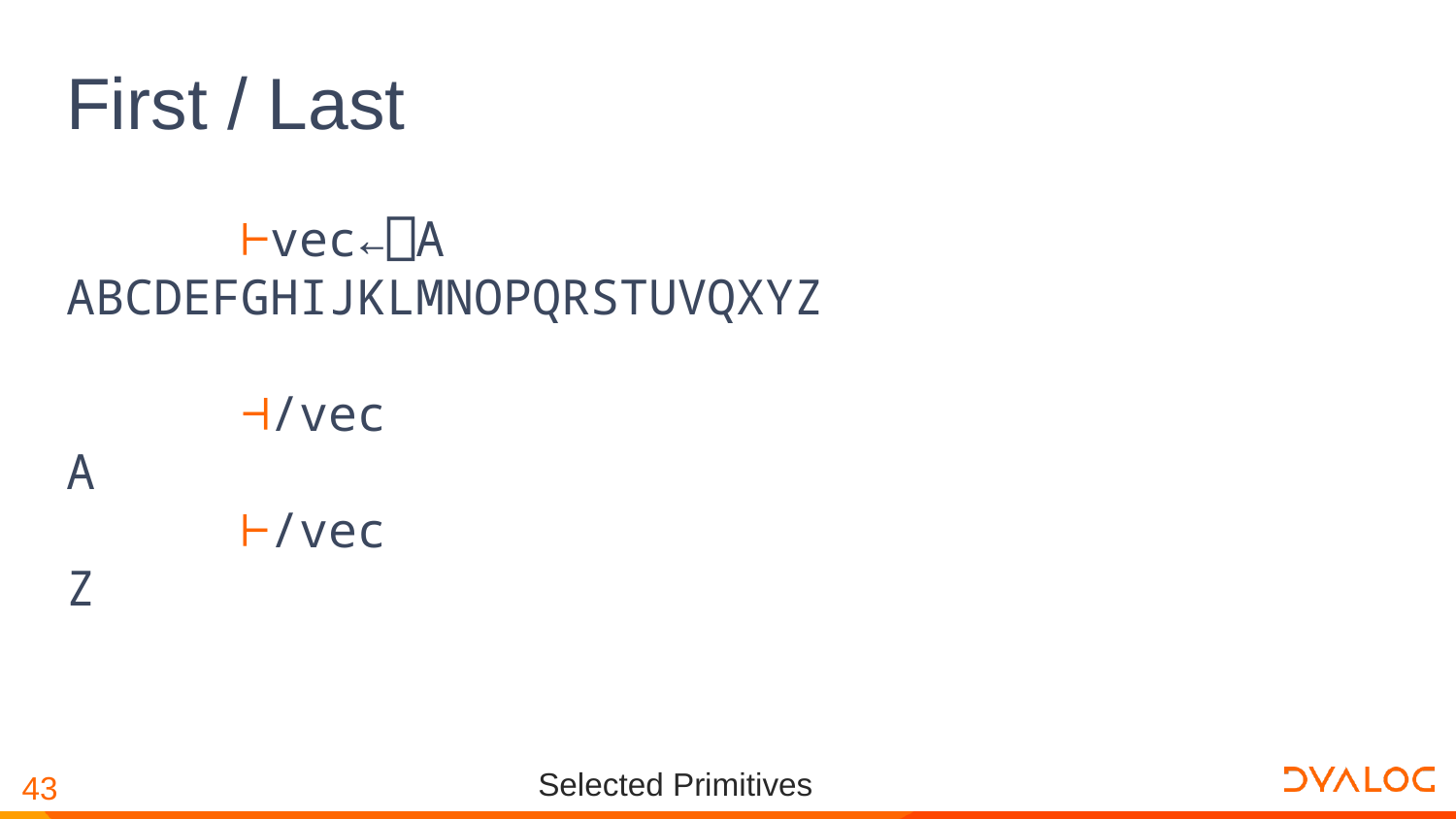

# First / Last
      ⊢vec←⎕A
ABCDEFGHIJKLMNOPQRSTUVQXYZ

      ⊣/vec
A
      ⊢/vec
Z